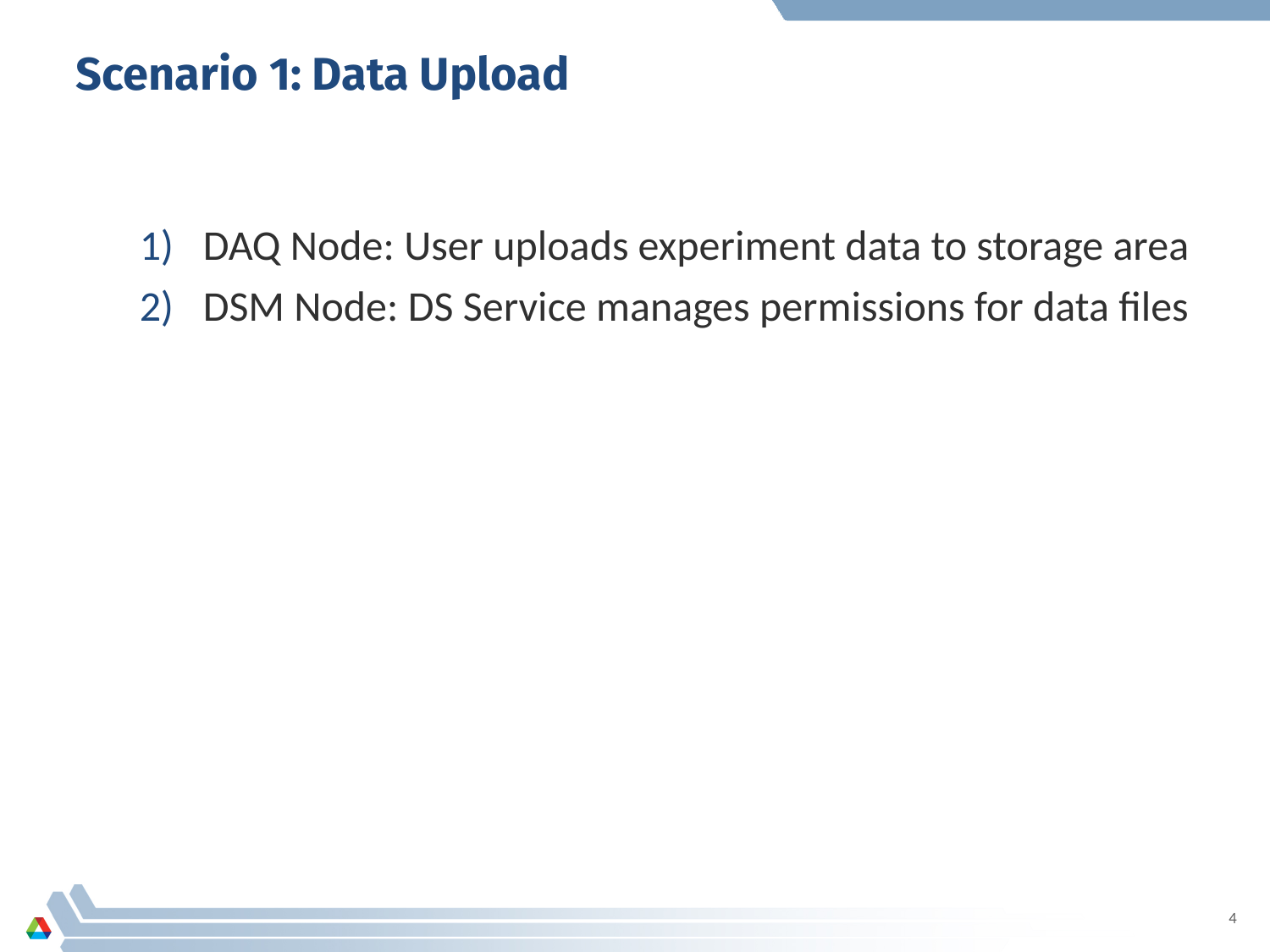

Scenario 1: Data Upload

DAQ Node: User uploads experiment data to storage area
DSM Node: DS Service manages permissions for data files

4